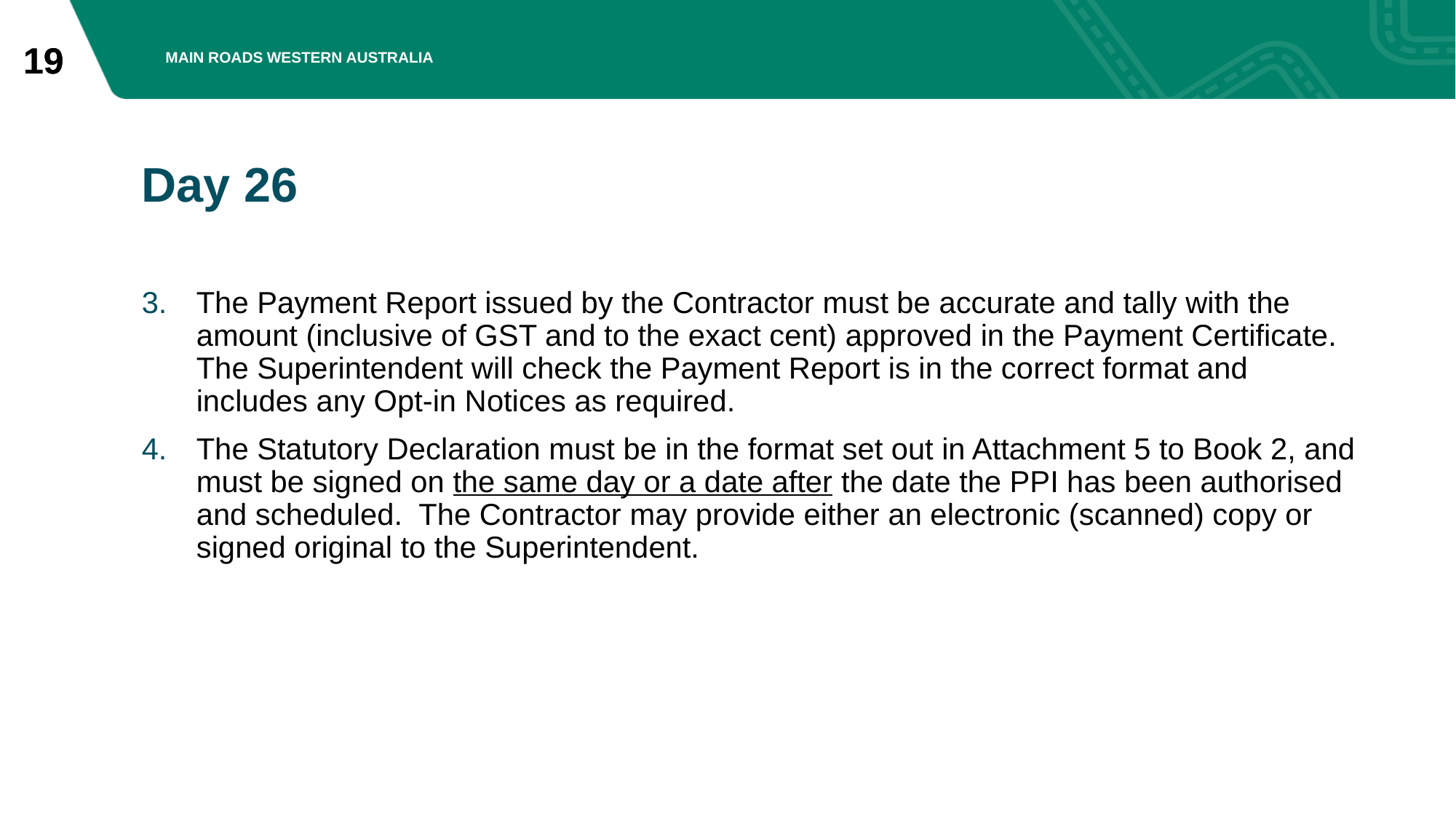

# Day 26
The Payment Report issued by the Contractor must be accurate and tally with the amount (inclusive of GST and to the exact cent) approved in the Payment Certificate. The Superintendent will check the Payment Report is in the correct format and includes any Opt-in Notices as required.
The Statutory Declaration must be in the format set out in Attachment 5 to Book 2, and must be signed on the same day or a date after the date the PPI has been authorised and scheduled.  The Contractor may provide either an electronic (scanned) copy or signed original to the Superintendent.